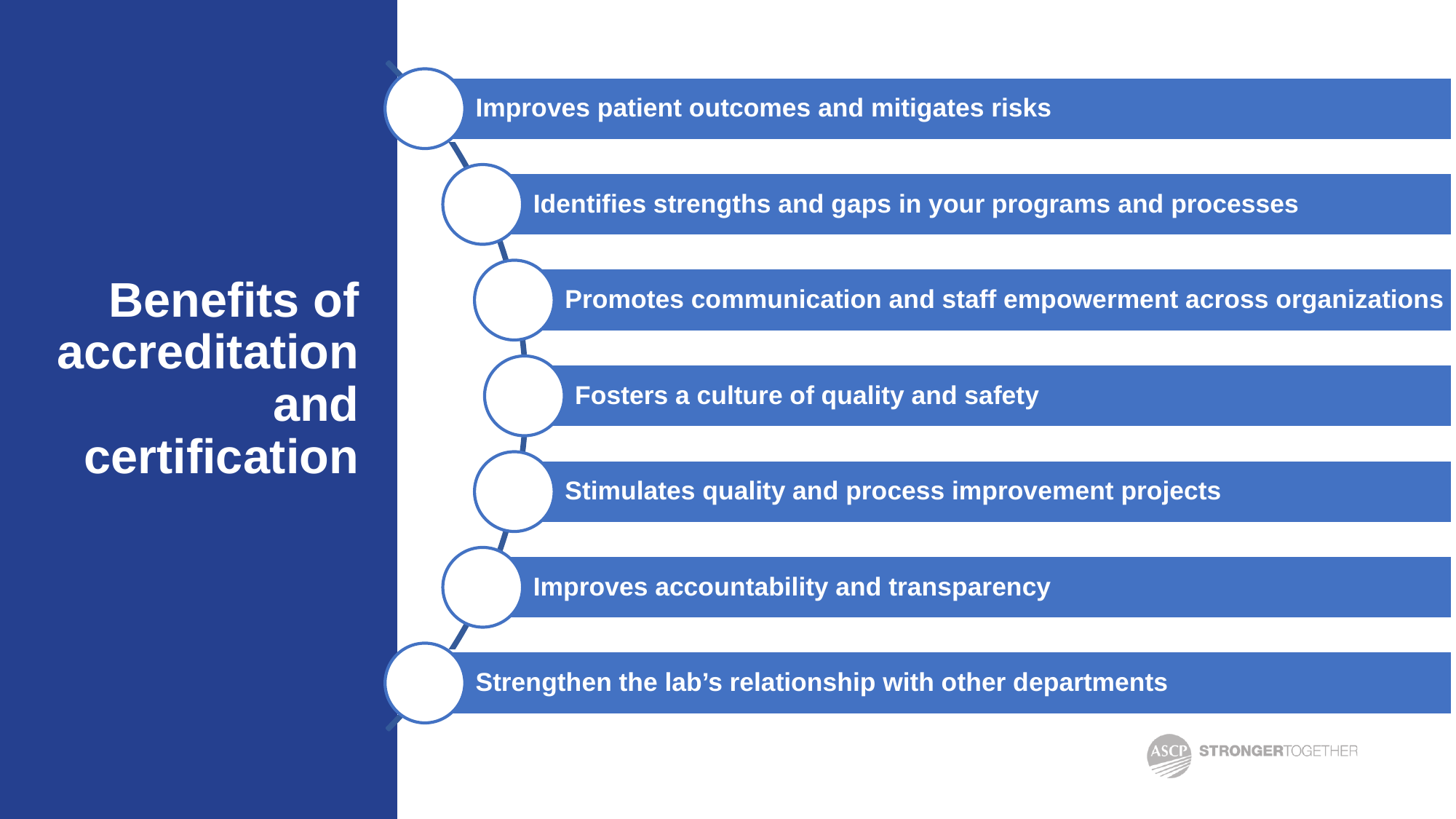

Improves patient outcomes and mitigates risks

Identifies strengths and gaps in your programs and processes

Promotes communication and staff empowerment across organizations

Fosters a culture of quality and safety

Stimulates quality and process improvement projects

Improves accountability and transparency

Strengthen the lab’s relationship with other departments
# Benefits of accreditation and certification